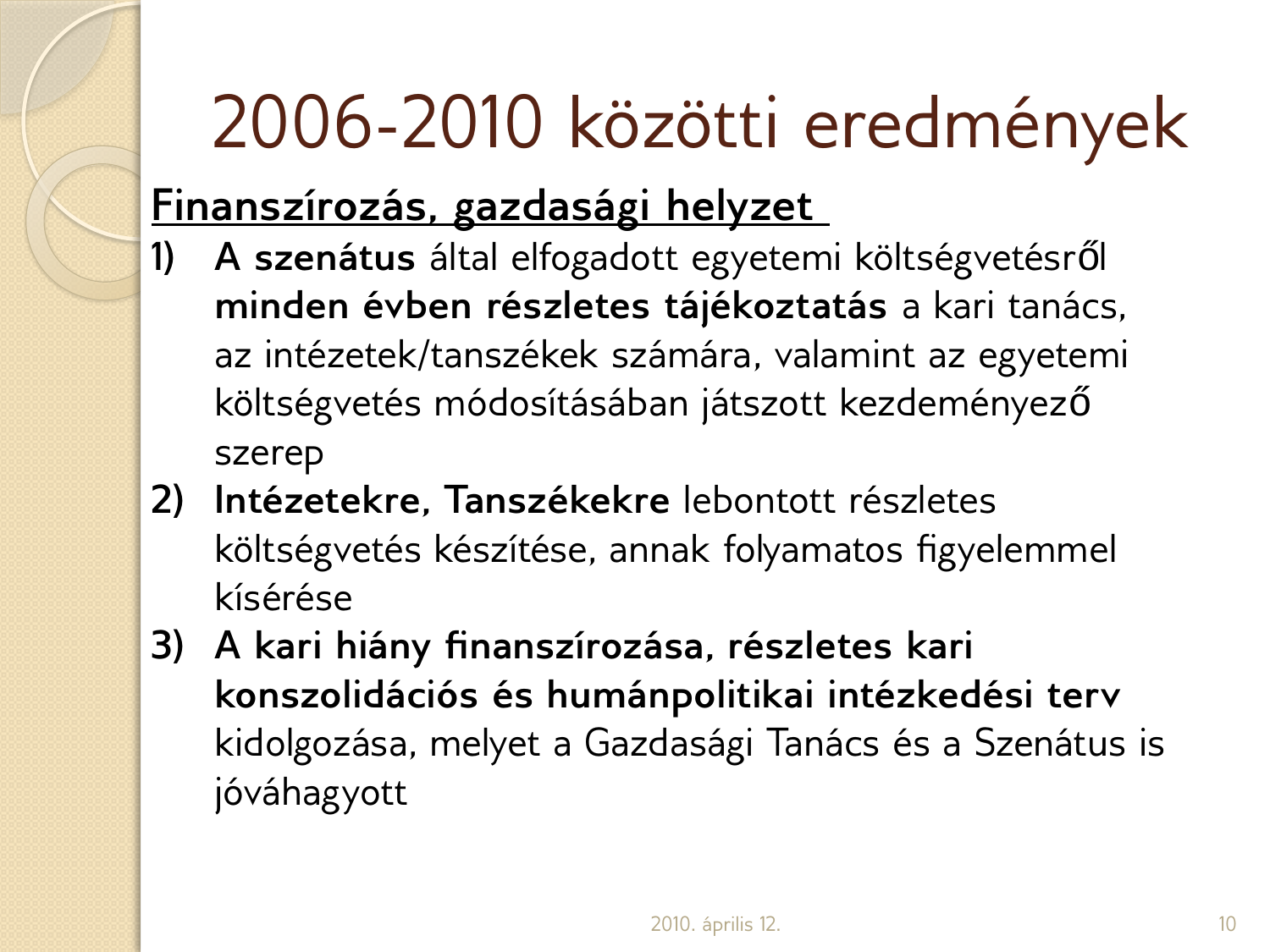

# 2006-2010 közötti eredmények
Finanszírozás, gazdasági helyzet
A szenátus által elfogadott egyetemi költségvetésről minden évben részletes tájékoztatás a kari tanács, az intézetek/tanszékek számára, valamint az egyetemi költségvetés módosításában játszott kezdeményező szerep
Intézetekre, Tanszékekre lebontott részletes költségvetés készítése, annak folyamatos figyelemmel kísérése
A kari hiány finanszírozása, részletes kari konszolidációs és humánpolitikai intézkedési terv kidolgozása, melyet a Gazdasági Tanács és a Szenátus is jóváhagyott
2010. április 12.
10